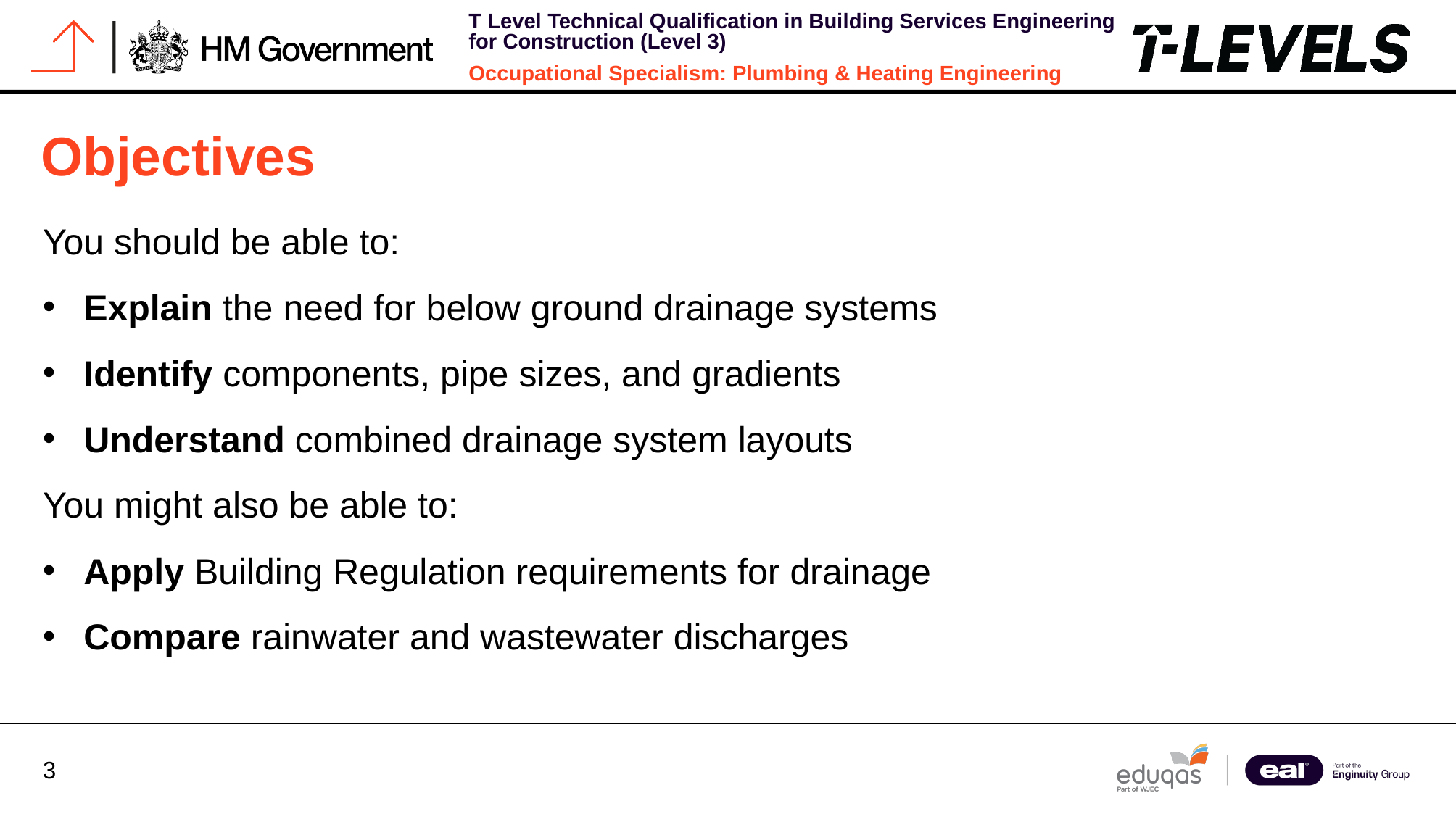

# Objectives
You should be able to:
Explain the need for below ground drainage systems
Identify components, pipe sizes, and gradients
Understand combined drainage system layouts
You might also be able to:
Apply Building Regulation requirements for drainage
Compare rainwater and wastewater discharges